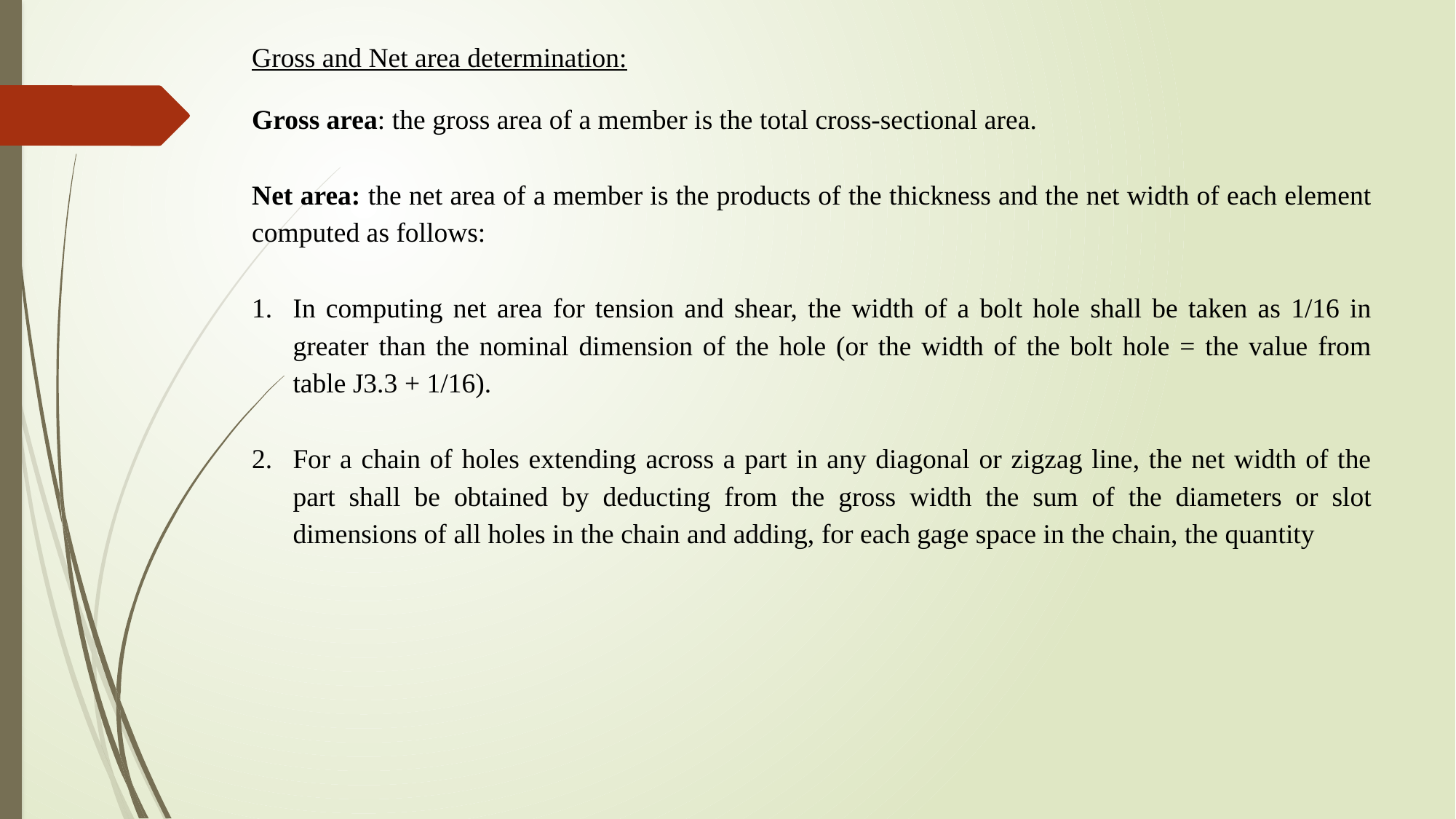

Gross and Net area determination:

Gross area: the gross area of a member is the total cross-sectional area.

Net area: the net area of a member is the products of the thickness and the net width of each element computed as follows:

In computing net area for tension and shear, the width of a bolt hole shall be taken as 1/16 in greater than the nominal dimension of the hole (or the width of the bolt hole = the value from table J3.3 + 1/16).

For a chain of holes extending across a part in any diagonal or zigzag line, the net width of the part shall be obtained by deducting from the gross width the sum of the diameters or slot dimensions of all holes in the chain and adding, for each gage space in the chain, the quantity